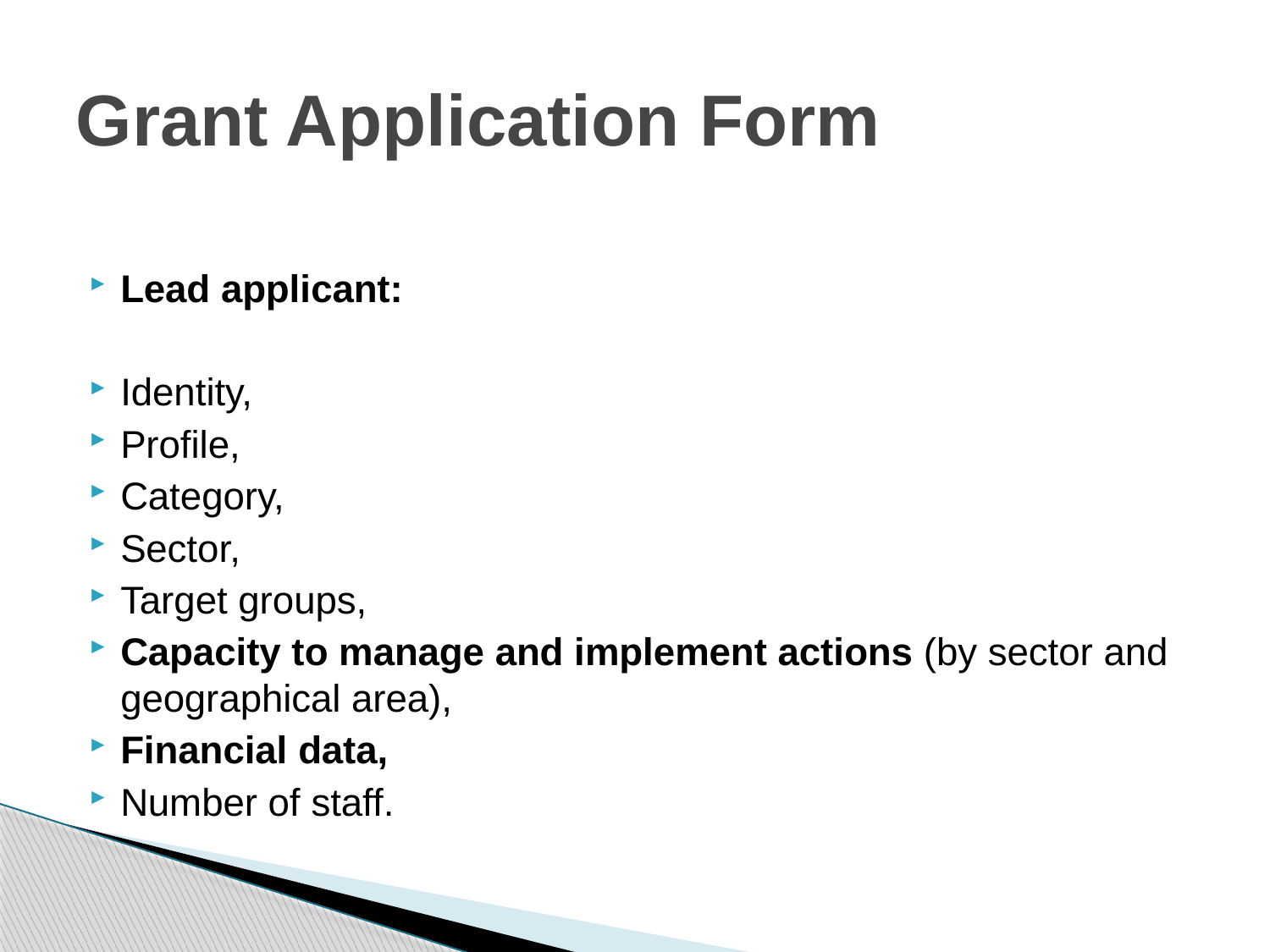

# Grant Application Form

Lead applicant:

Identity,
Profile,
Category,
Sector,
Target groups,
Capacity to manage and implement actions (by sector and geographical area),
Financial data,
Number of staff.